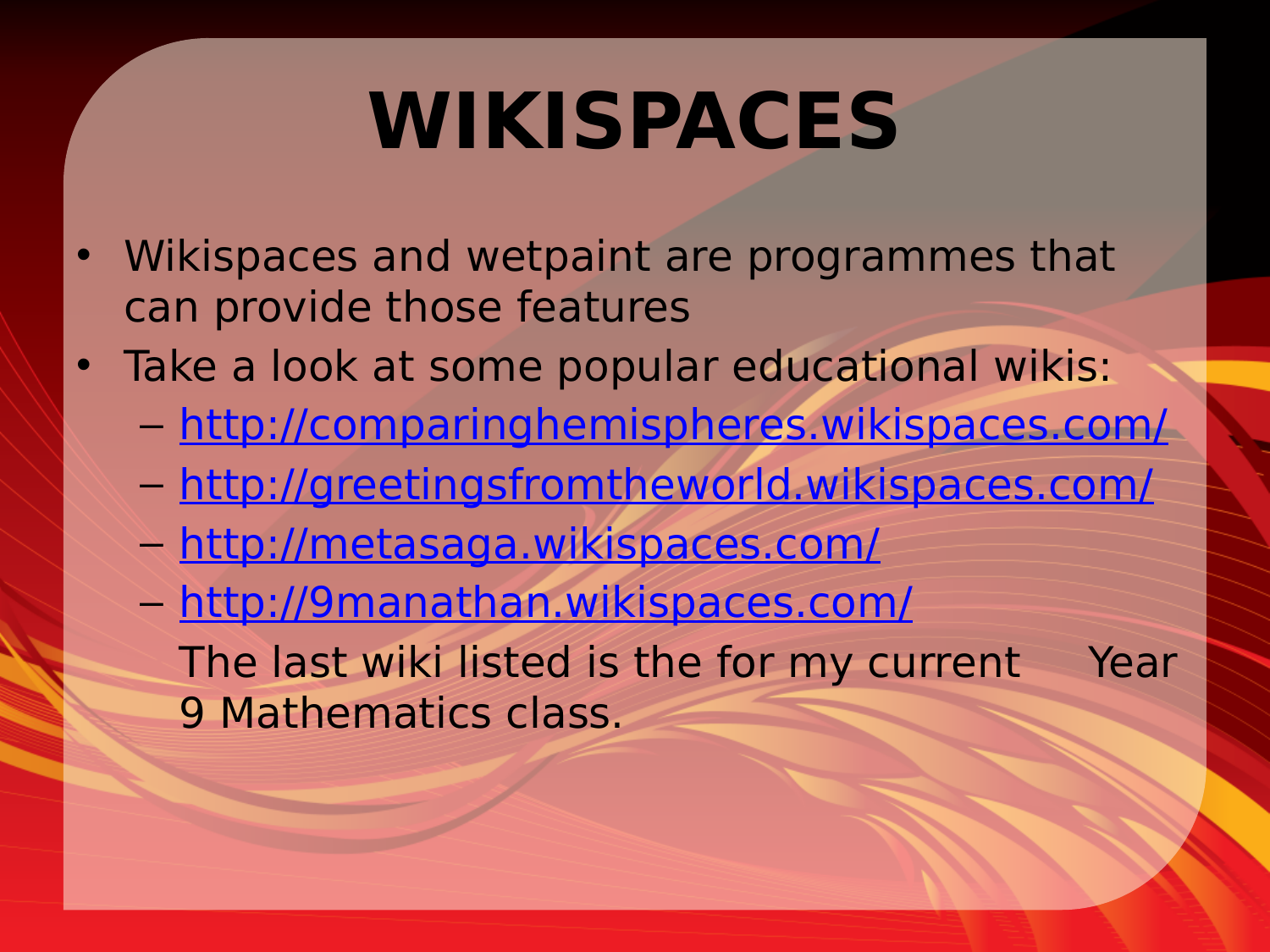

# WIKISPACES
Wikispaces and wetpaint are programmes that can provide those features
Take a look at some popular educational wikis:
http://comparinghemispheres.wikispaces.com/
http://greetingsfromtheworld.wikispaces.com/
http://metasaga.wikispaces.com/
http://9manathan.wikispaces.com/
	The last wiki listed is the for my current     Year 9 Mathematics class.